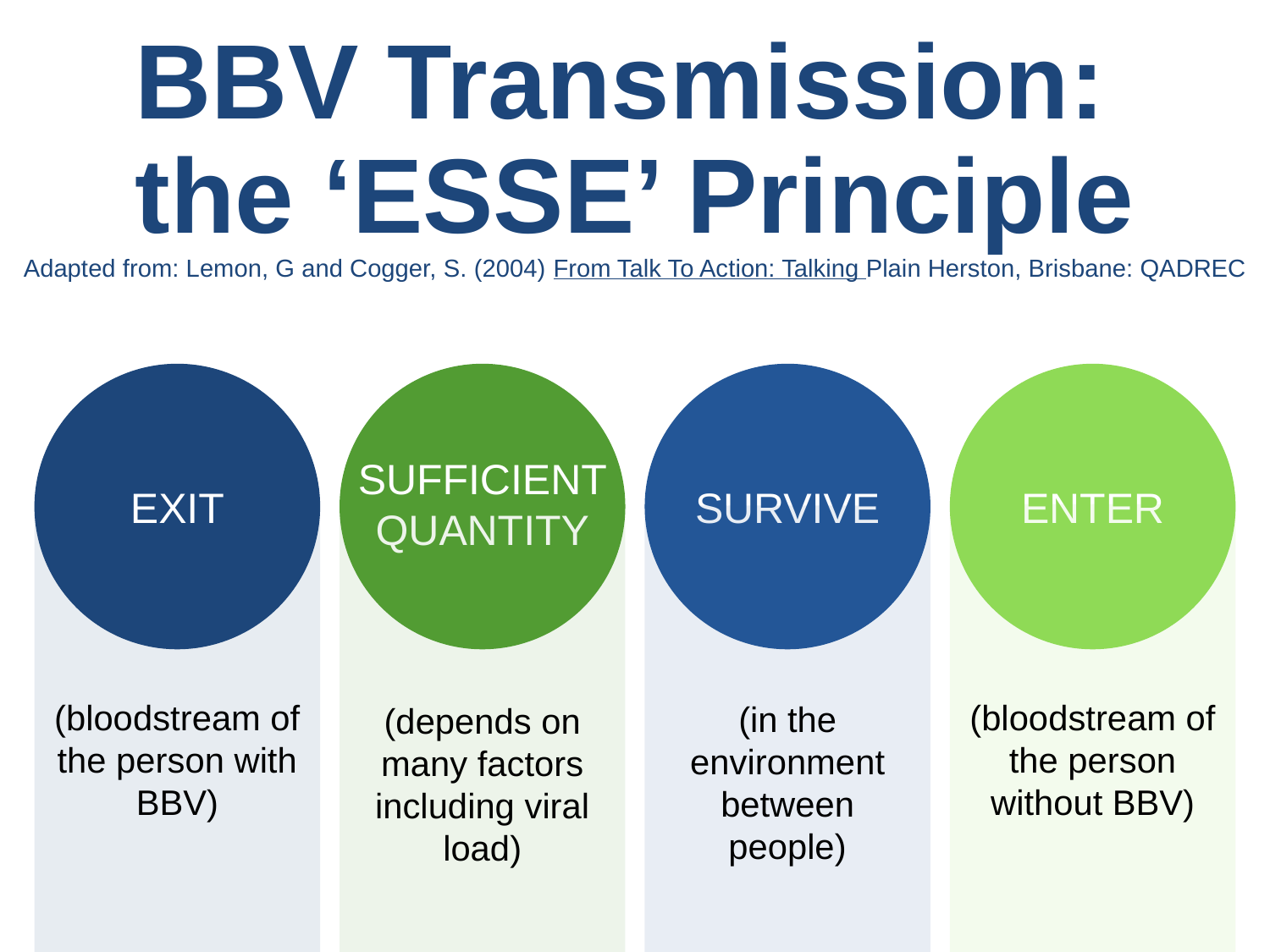

# BBV Transmission: the ‘ESSE’ Principle Adapted from: Lemon, G and Cogger, S. (2004) From Talk To Action: Talking Plain Herston, Brisbane: QADREC

EXIT

SUFFICIENT
QUANTITY

SURVIVE

ENTER

(bloodstream of the person with BBV)

(bloodstream of the person without BBV)

(in the environment between people)

(depends on many factors including viral load)